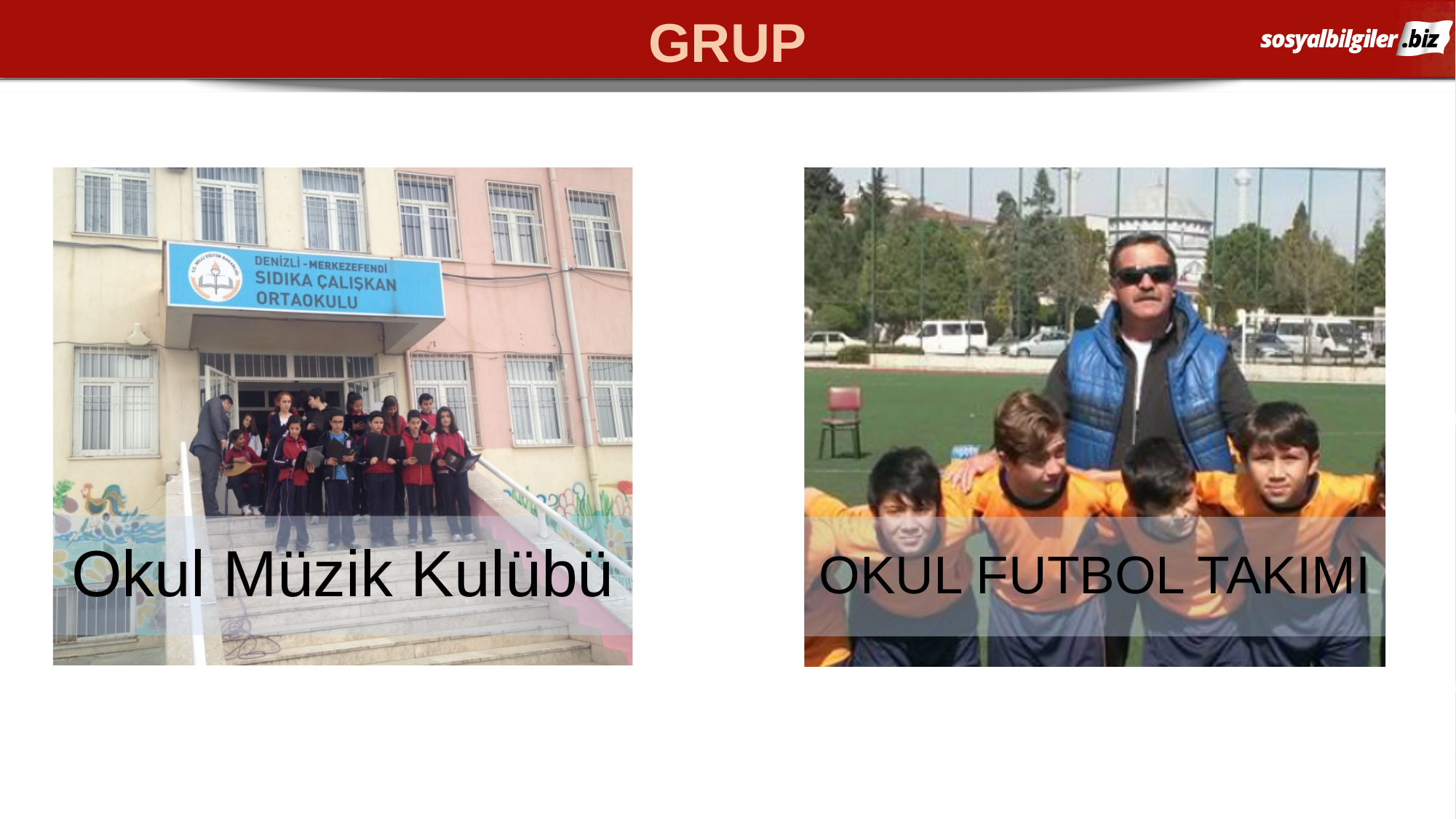

# GRUP
OKUL FUTBOL TAKIMI
Okul Müzik Kulübü